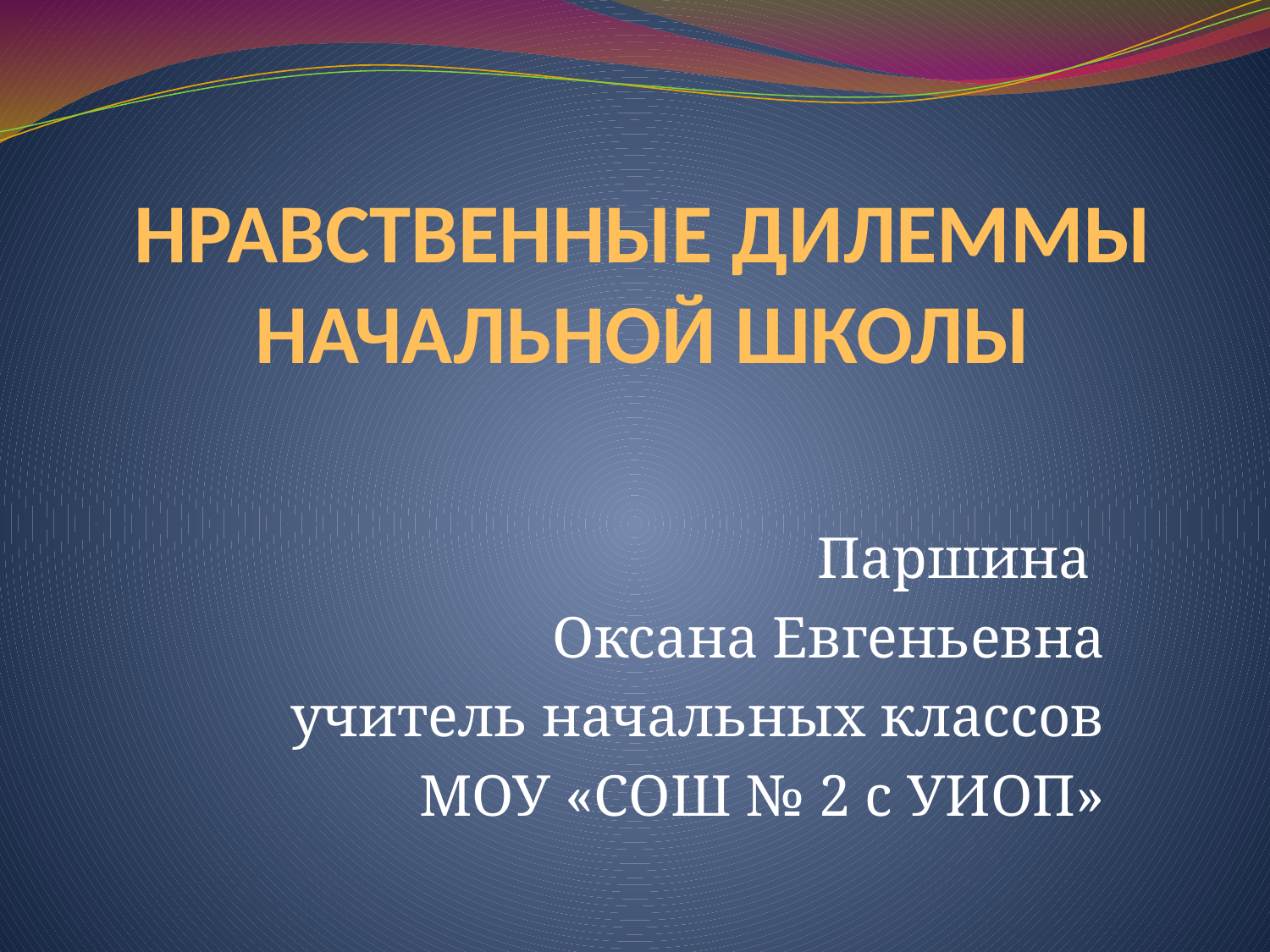

# НРАВСТВЕННЫЕ ДИЛЕММЫ НАЧАЛЬНОЙ ШКОЛЫ
Паршина
Оксана Евгеньевна
учитель начальных классов
МОУ «СОШ № 2 с УИОП»